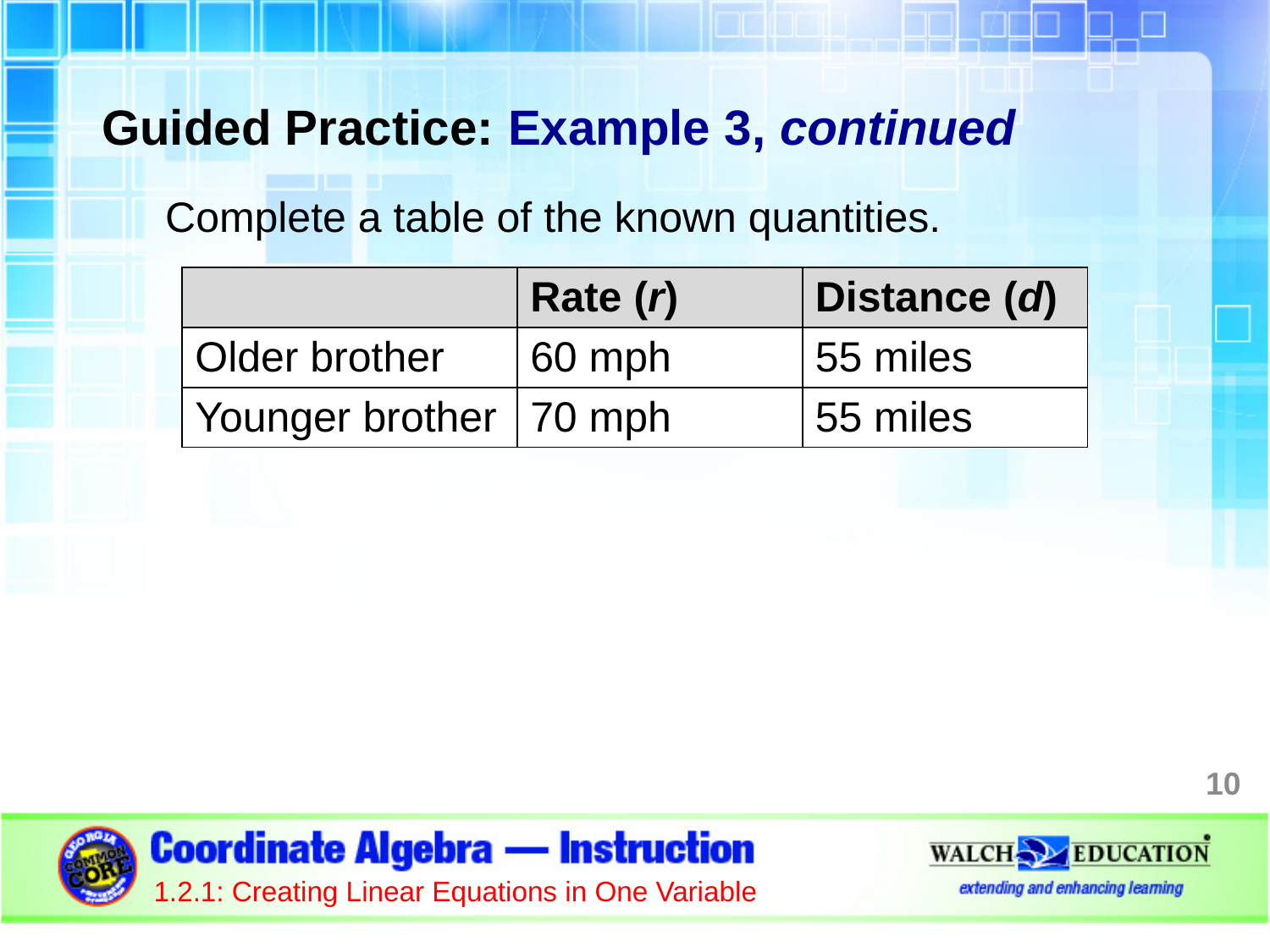

Guided Practice: Example 3, continued

Complete a table of the known quantities.

|  | Rate (r) | Distance (d) |
| --- | --- | --- |
| Older brother | 60 mph | 55 miles |
| Younger brother | 70 mph | 55 miles |
10
1.2.1: Creating Linear Equations in One Variable